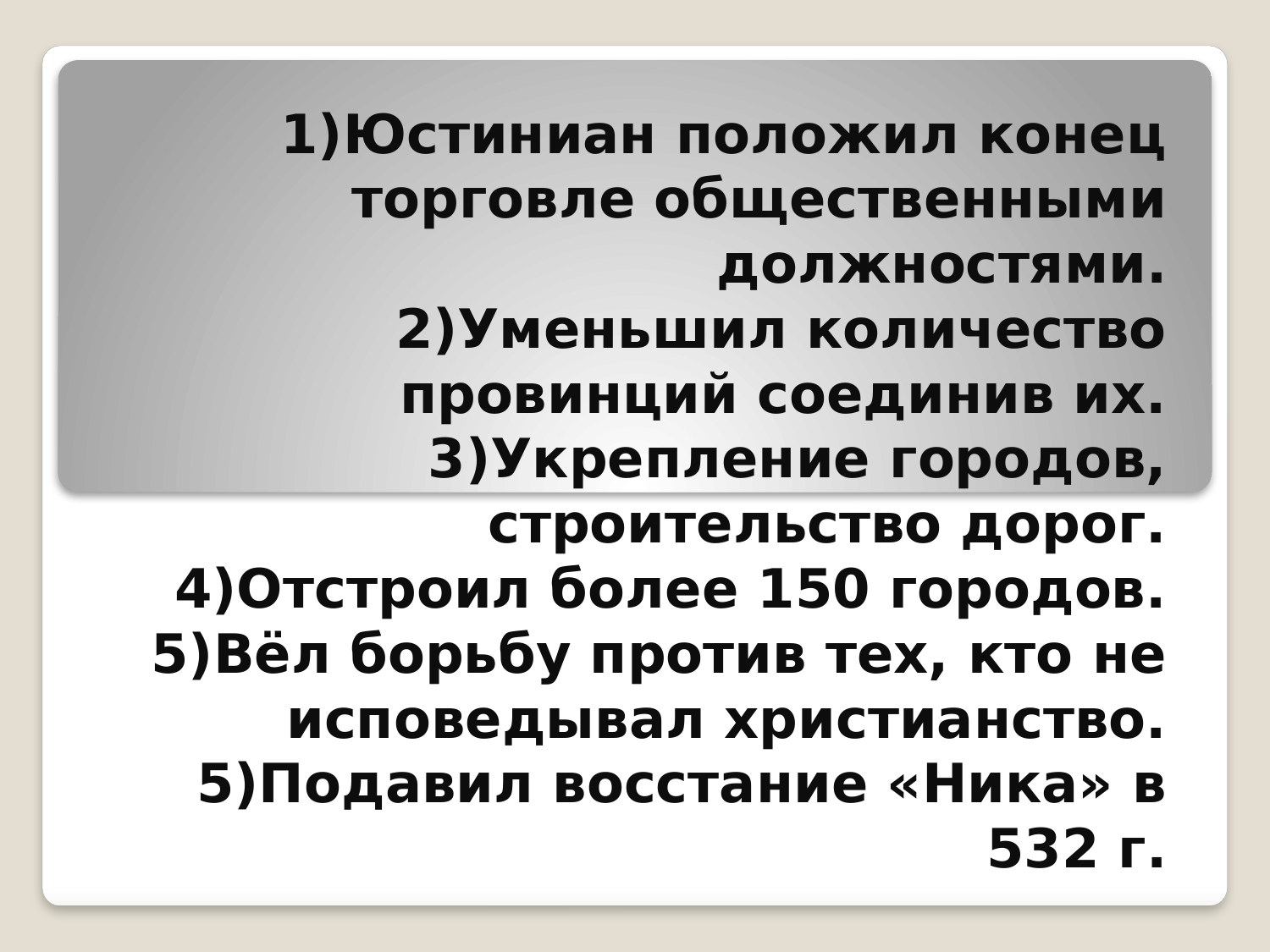

1)Юстиниан положил конец торговле общественными должностями.
2)Уменьшил количество провинций соединив их.
3)Укрепление городов, строительство дорог.
4)Отстроил более 150 городов.
5)Вёл борьбу против тех, кто не исповедывал христианство.
5)Подавил восстание «Ника» в 532 г.